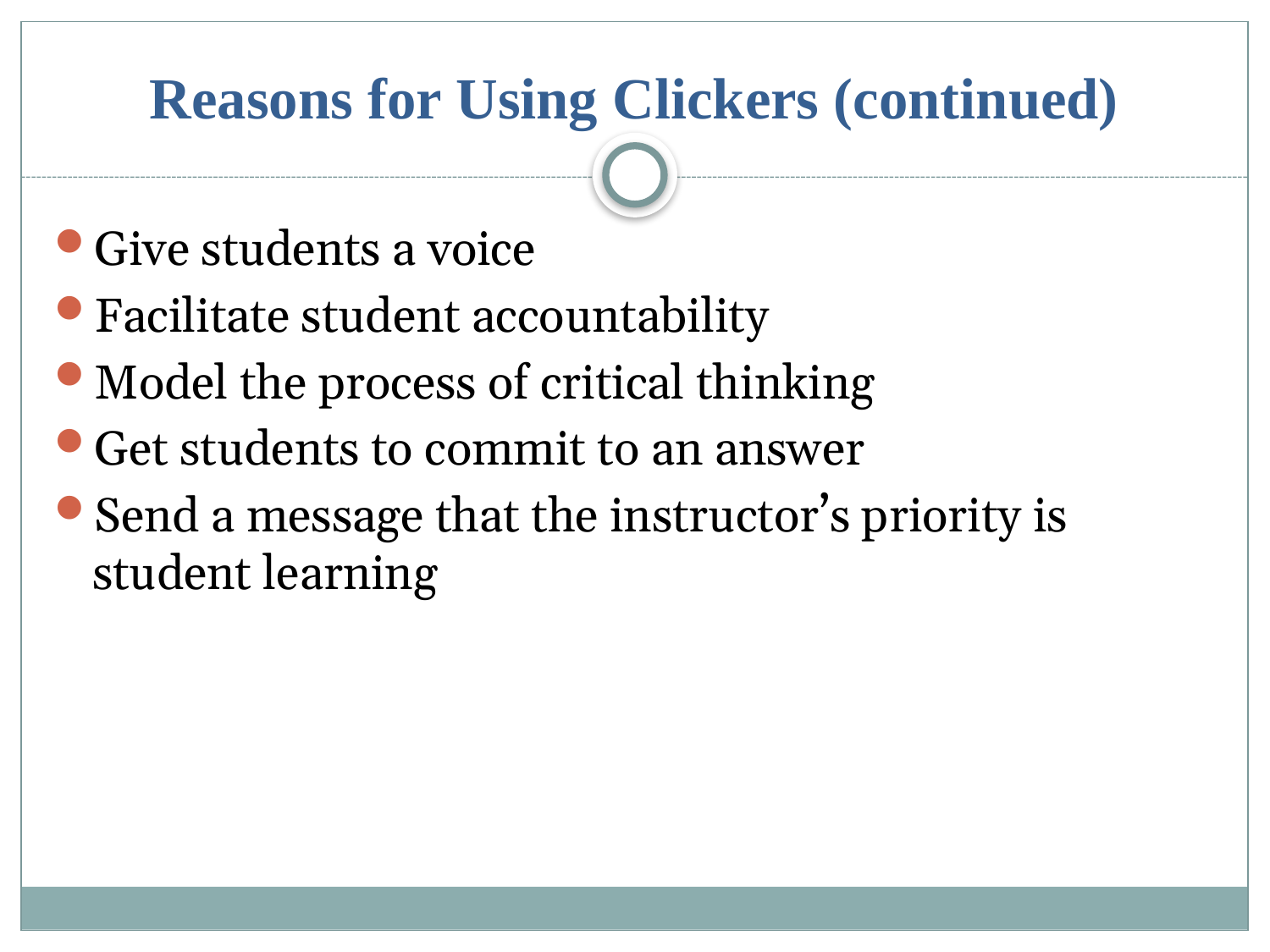

# Reasons for Using Clickers (continued)
Give students a voice
Facilitate student accountability
Model the process of critical thinking
Get students to commit to an answer
Send a message that the instructor’s priority is student learning